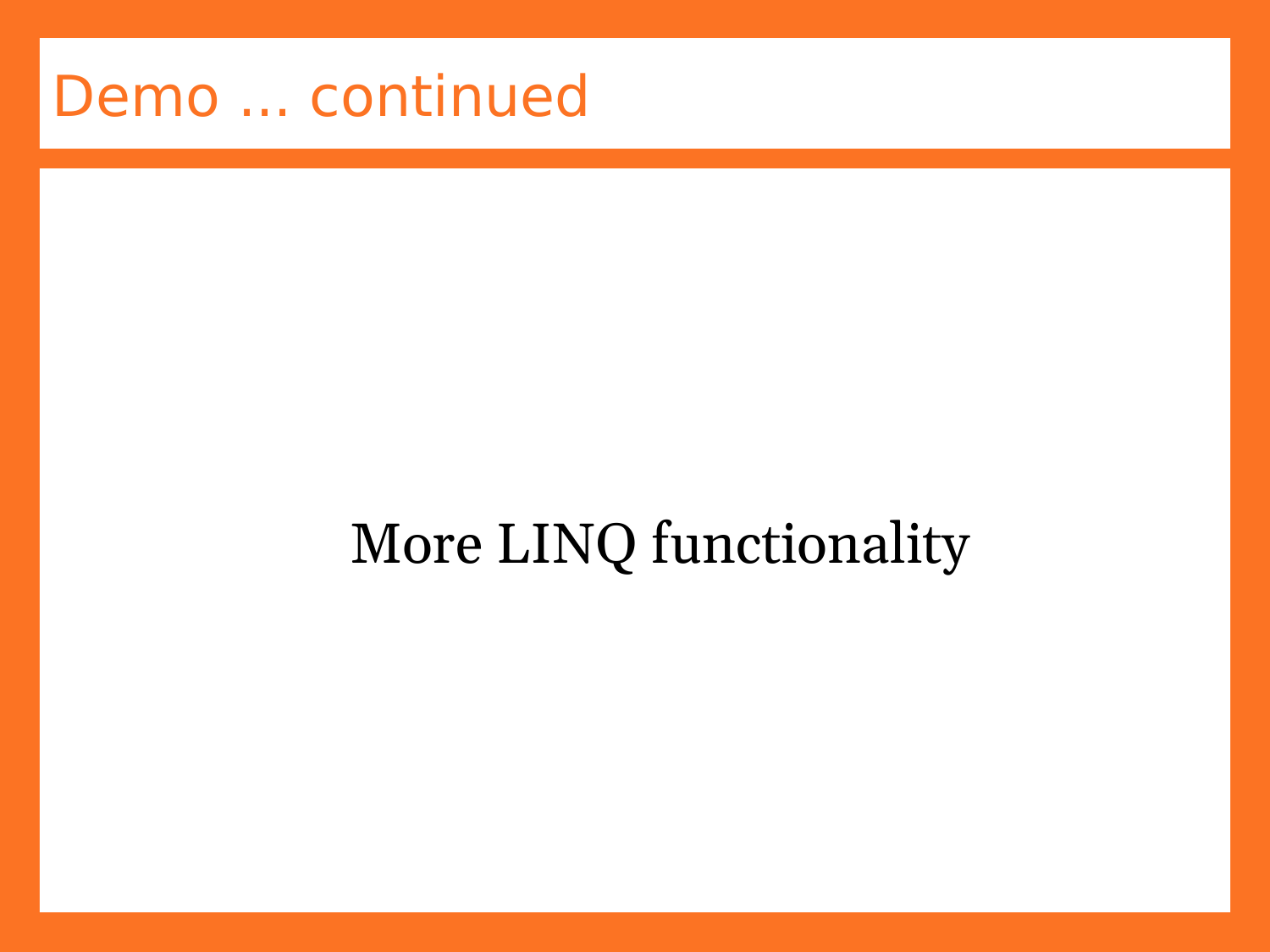

# Demo ... continued
More LINQ functionality